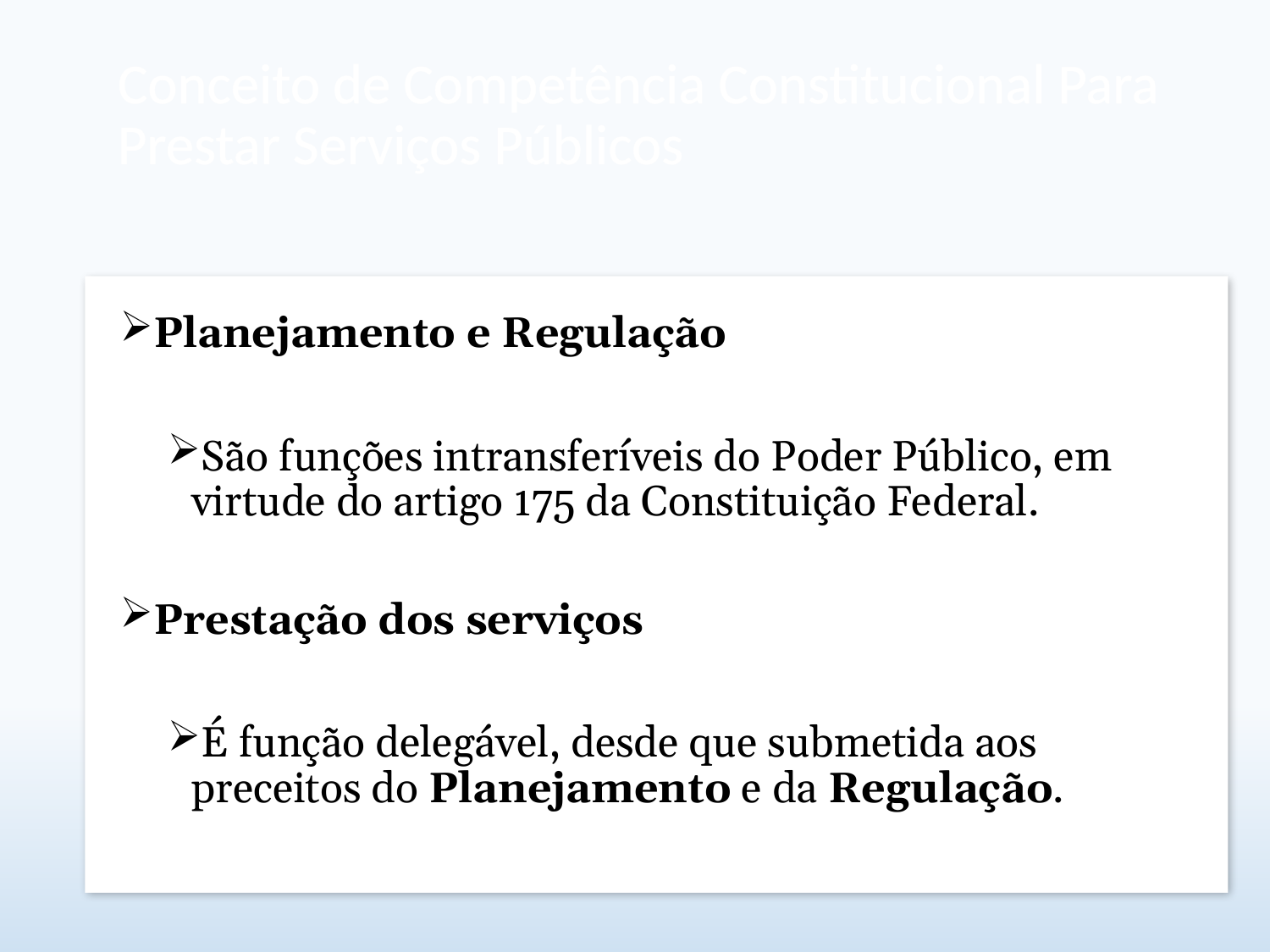

# Conceito de Competência Constitucional Para Prestar Serviços Públicos
Planejamento e Regulação

São funções intransferíveis do Poder Público, em virtude do artigo 175 da Constituição Federal.

Prestação dos serviços

É função delegável, desde que submetida aos preceitos do Planejamento e da Regulação.